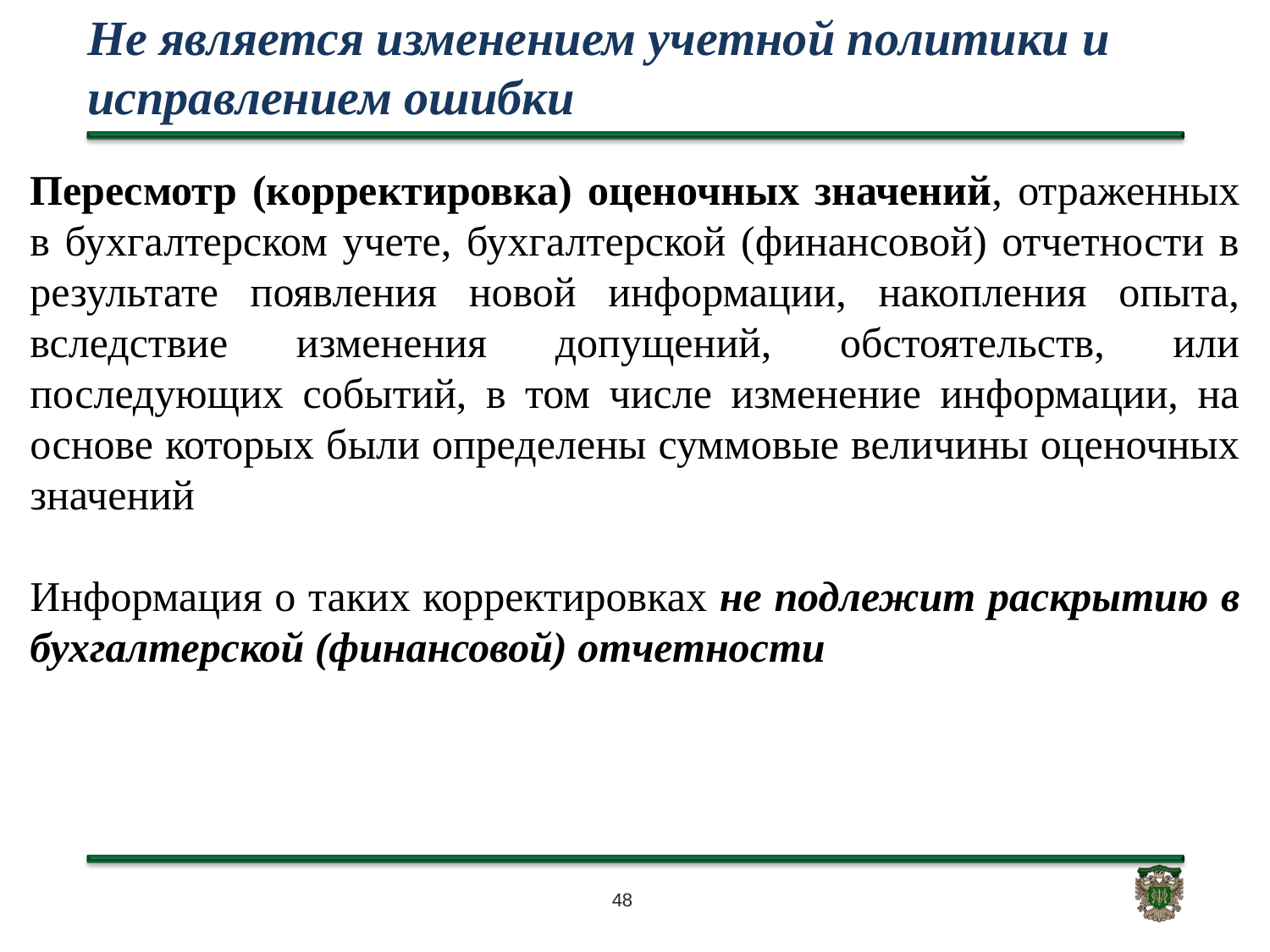

Не является изменением учетной политики и исправлением ошибки
Пересмотр (корректировка) оценочных значений, отраженных в бухгалтерском учете, бухгалтерской (финансовой) отчетности в результате появления новой информации, накопления опыта, вследствие изменения допущений, обстоятельств, или последующих событий, в том числе изменение информации, на основе которых были определены суммовые величины оценочных значений

Информация о таких корректировках не подлежит раскрытию в бухгалтерской (финансовой) отчетности
48